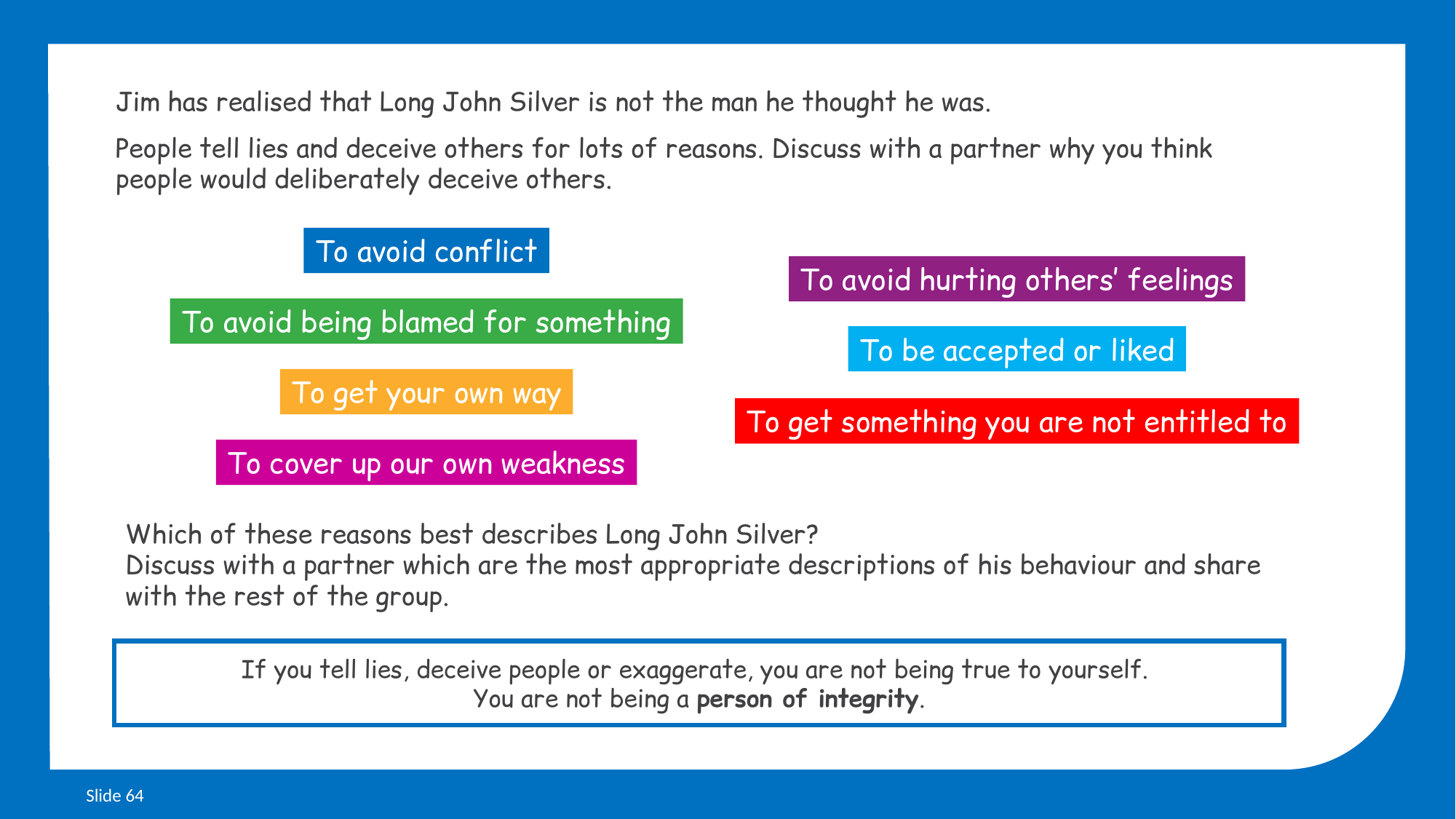

Jim has realised that Long John Silver is not the man he thought he was.
People tell lies and deceive others for lots of reasons. Discuss with a partner why you think people would deliberately deceive others.
To avoid conflict
To avoid hurting others’ feelings
To avoid being blamed for something
To be accepted or liked
To get your own way
To get something you are not entitled to
To cover up our own weakness
Which of these reasons best describes Long John Silver?
Discuss with a partner which are the most appropriate descriptions of his behaviour and share with the rest of the group.
If you tell lies, deceive people or exaggerate, you are not being true to yourself.
You are not being a person of integrity.
Slide 64